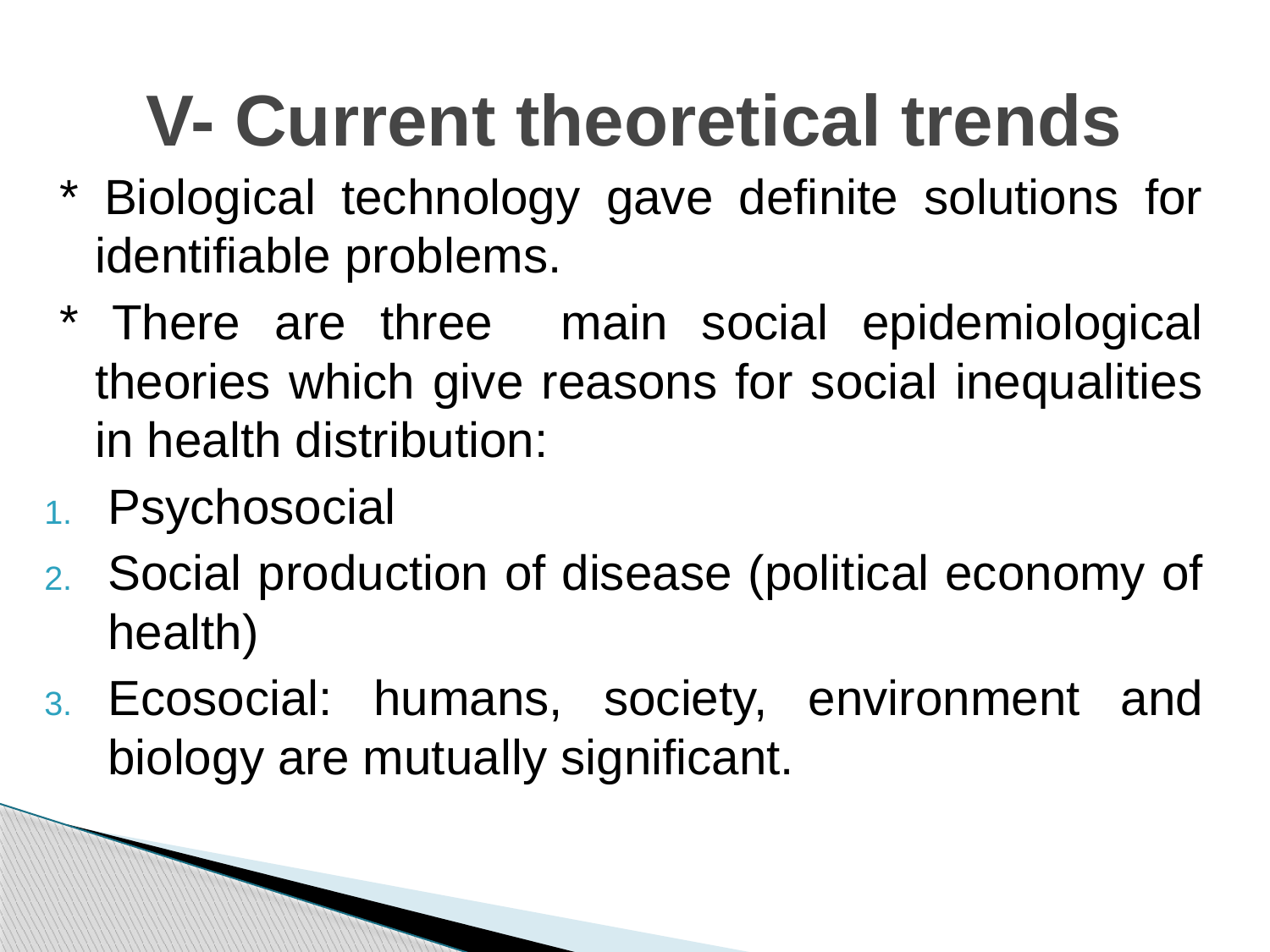

# V- Current theoretical trends
* Biological technology gave definite solutions for identifiable problems.
* There are three  main social epidemiological theories which give reasons for social inequalities in health distribution:
Psychosocial
Social production of disease (political economy of health)
Ecosocial: humans, society, environment and biology are mutually significant.